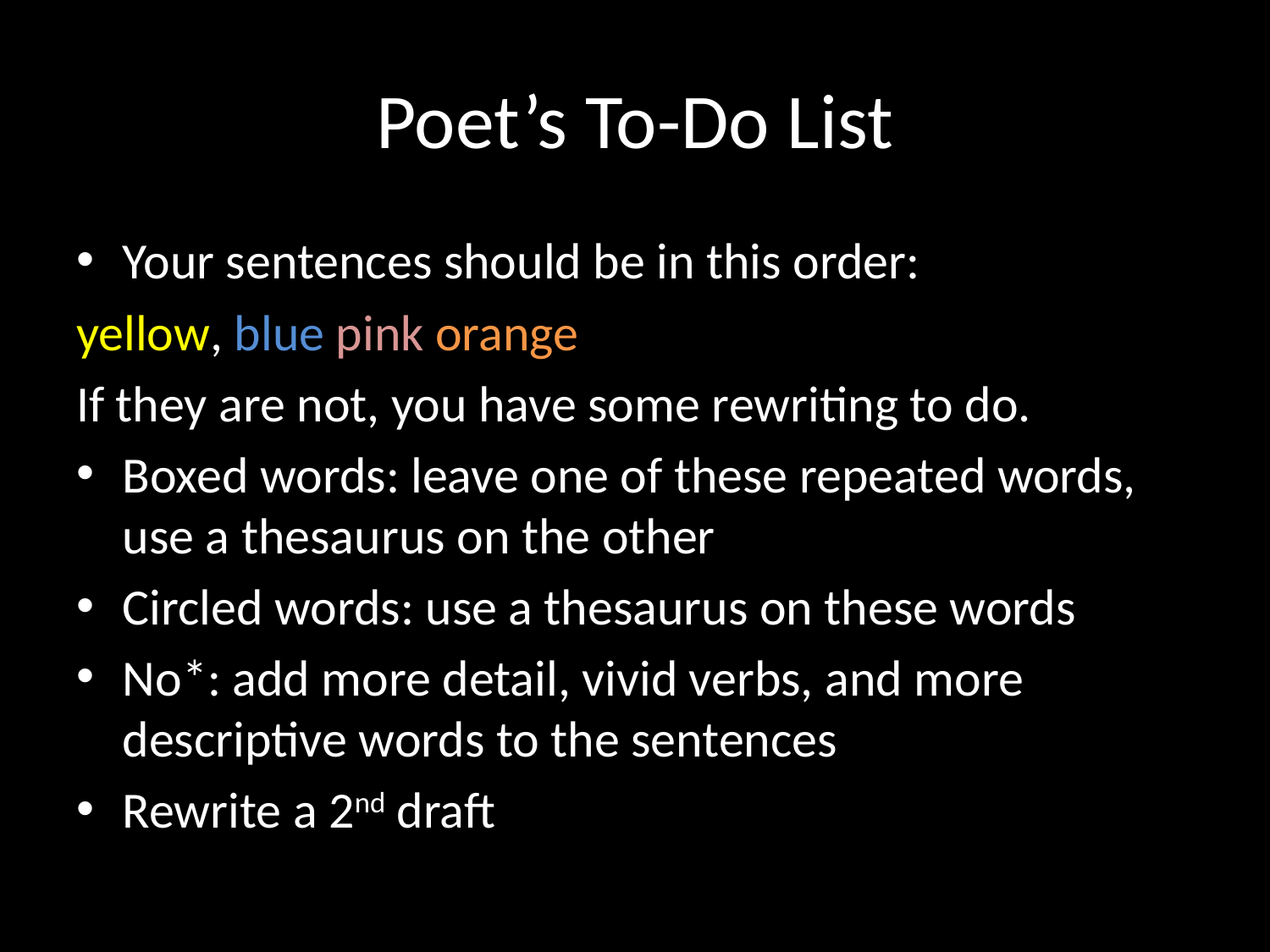

# Poet’s To-Do List
Your sentences should be in this order:
yellow, blue pink orange
If they are not, you have some rewriting to do.
Boxed words: leave one of these repeated words, use a thesaurus on the other
Circled words: use a thesaurus on these words
No*: add more detail, vivid verbs, and more descriptive words to the sentences
Rewrite a 2nd draft